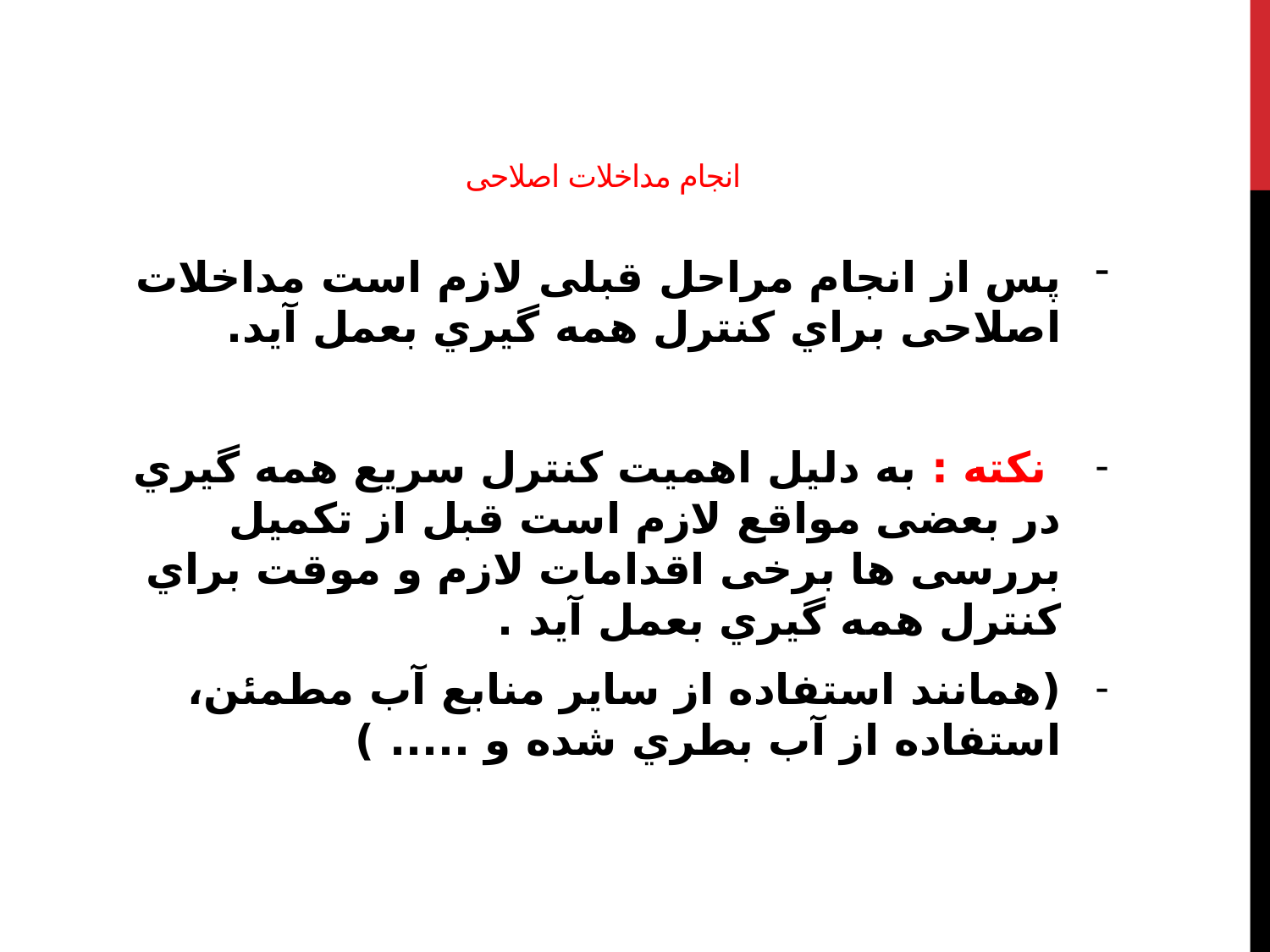

# انجام مداخلات اصلاحی
پس از انجام مراحل قبلی لازم است مداخلات اصلاحی براي کنترل همه گیري بعمل آید.

 نکته : به دلیل اهمیت کنترل سریع همه گیري در بعضی مواقع لازم است قبل از تکمیل بررسی ها برخی اقدامات لازم و موقت براي کنترل همه گیري بعمل آید .
(همانند استفاده از سایر منابع آب مطمئن، استفاده از آب بطري شده و ..... )